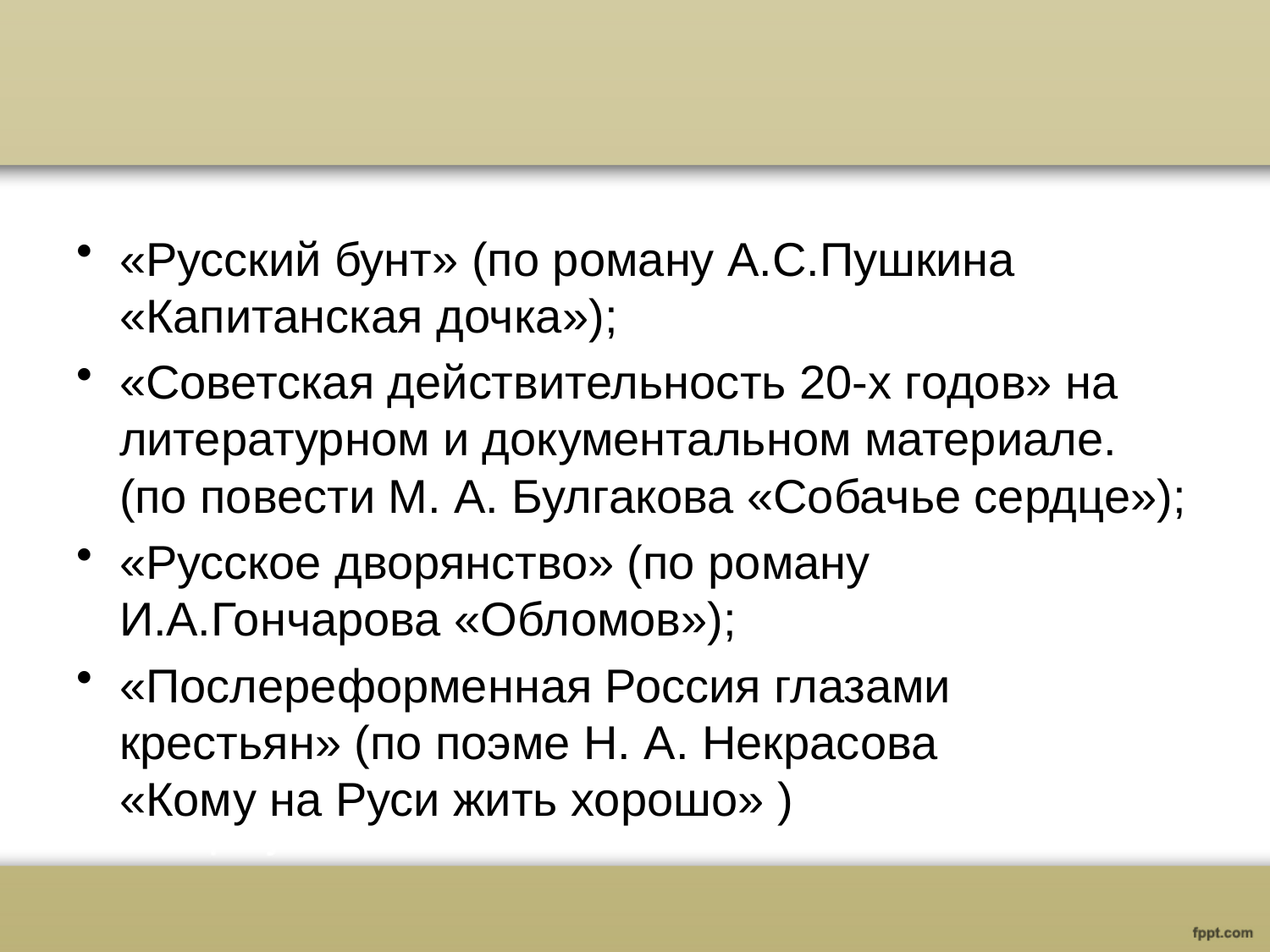

#
«Русский бунт» (по роману А.С.Пушкина «Капитанская дочка»);
«Советская действительность 20-х годов» на литературном и документальном материале. (по повести М. А. Булгакова «Собачье сердце»);
«Русское дворянство» (по роману И.А.Гончарова «Обломов»);
«Послереформенная Россия глазами крестьян» (по поэме Н. А. Некрасова «Кому на Руси жить хорошо» )